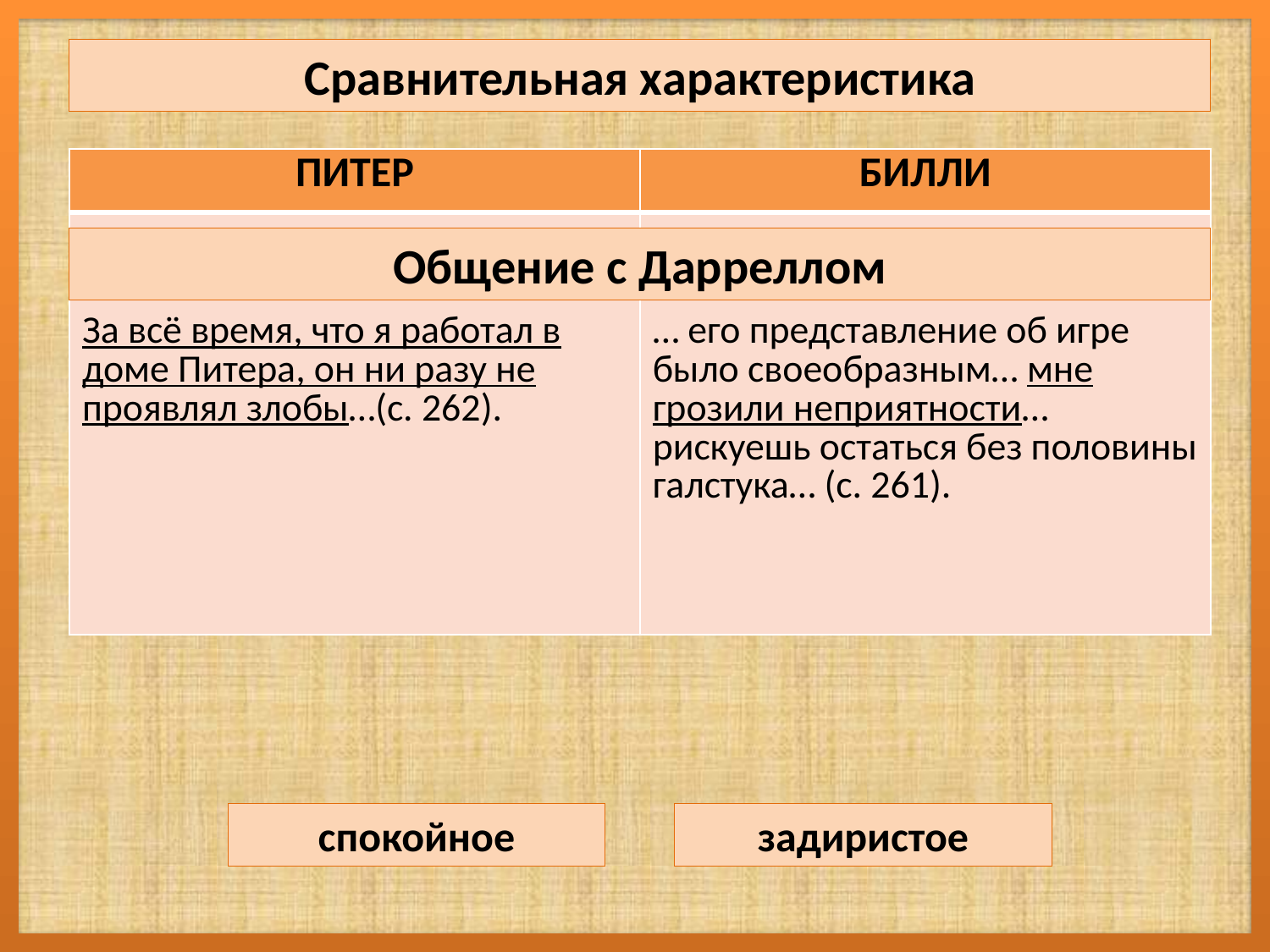

Сравнительная характеристика
| ПИТЕР | БИЛЛИ |
| --- | --- |
| За всё время, что я работал в доме Питера, он ни разу не проявлял злобы…(с. 262). | … его представление об игре было своеобразным… мне грозили неприятности… рискуешь остаться без половины галстука… (с. 261). |
Общение с Дарреллом
спокойное
задиристое